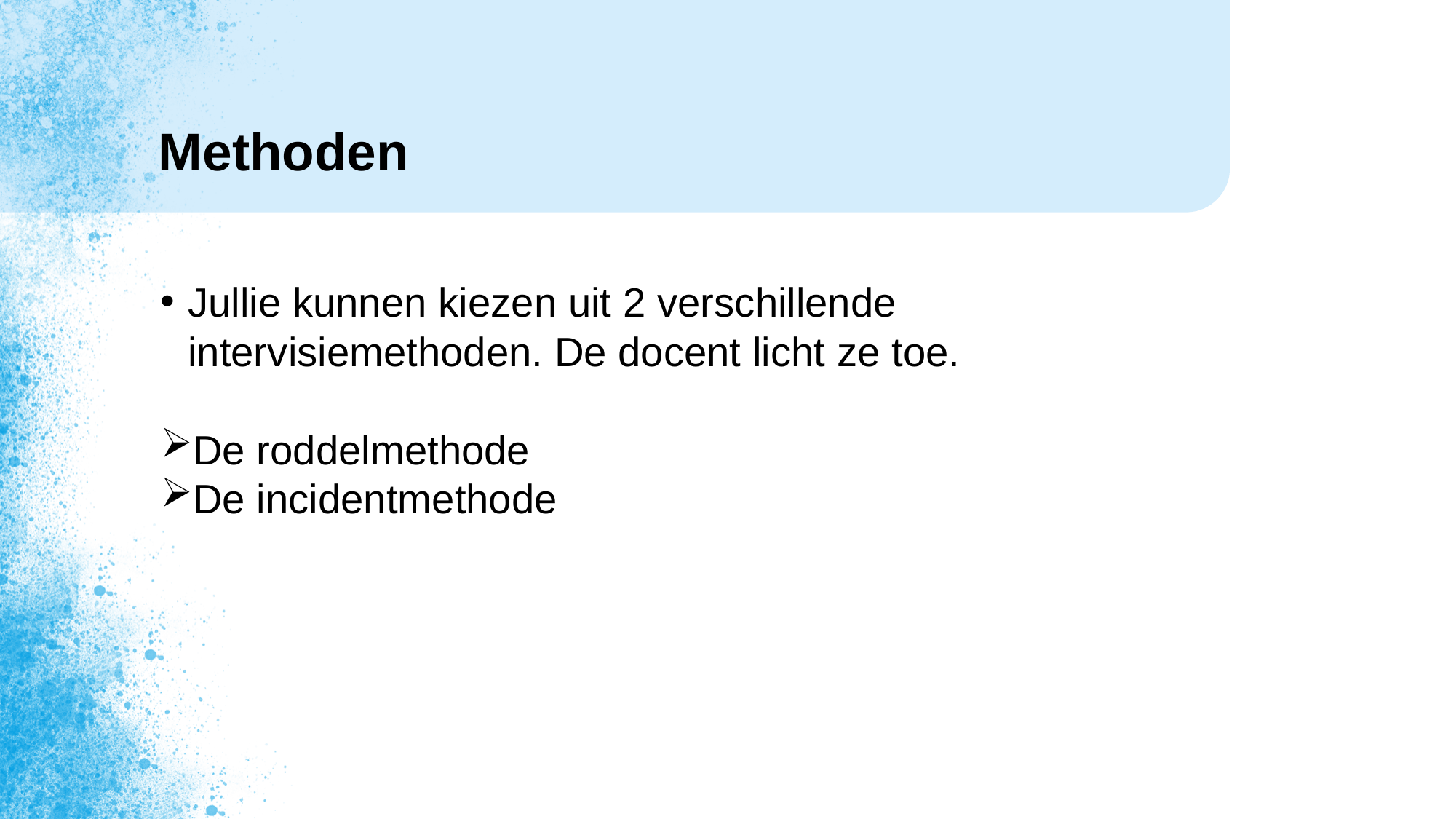

# Methoden
Jullie kunnen kiezen uit 2 verschillende intervisiemethoden. De docent licht ze toe.

De roddelmethode
De incidentmethode